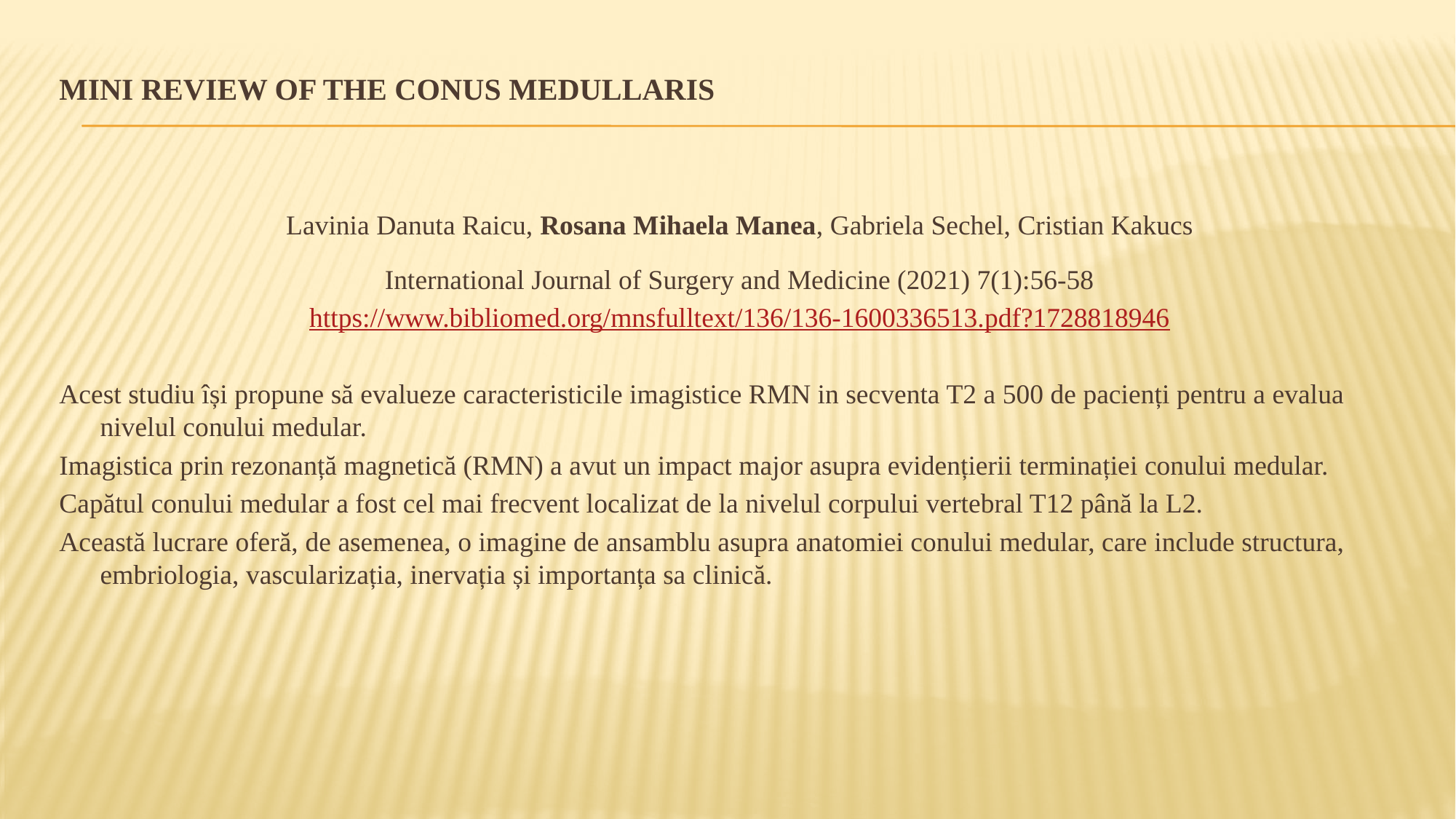

# Mini review of the Conus Medullaris
Lavinia Danuta Raicu, Rosana Mihaela Manea, Gabriela Sechel, Cristian Kakucs
International Journal of Surgery and Medicine (2021) 7(1):56-58
https://www.bibliomed.org/mnsfulltext/136/136-1600336513.pdf?1728818946

Acest studiu își propune să evalueze caracteristicile imagistice RMN in secventa T2 a 500 de pacienți pentru a evalua nivelul conului medular.
Imagistica prin rezonanță magnetică (RMN) a avut un impact major asupra evidențierii terminației conului medular.
Capătul conului medular a fost cel mai frecvent localizat de la nivelul corpului vertebral T12 până la L2.
Această lucrare oferă, de asemenea, o imagine de ansamblu asupra anatomiei conului medular, care include structura, embriologia, vascularizația, inervația și importanța sa clinică.